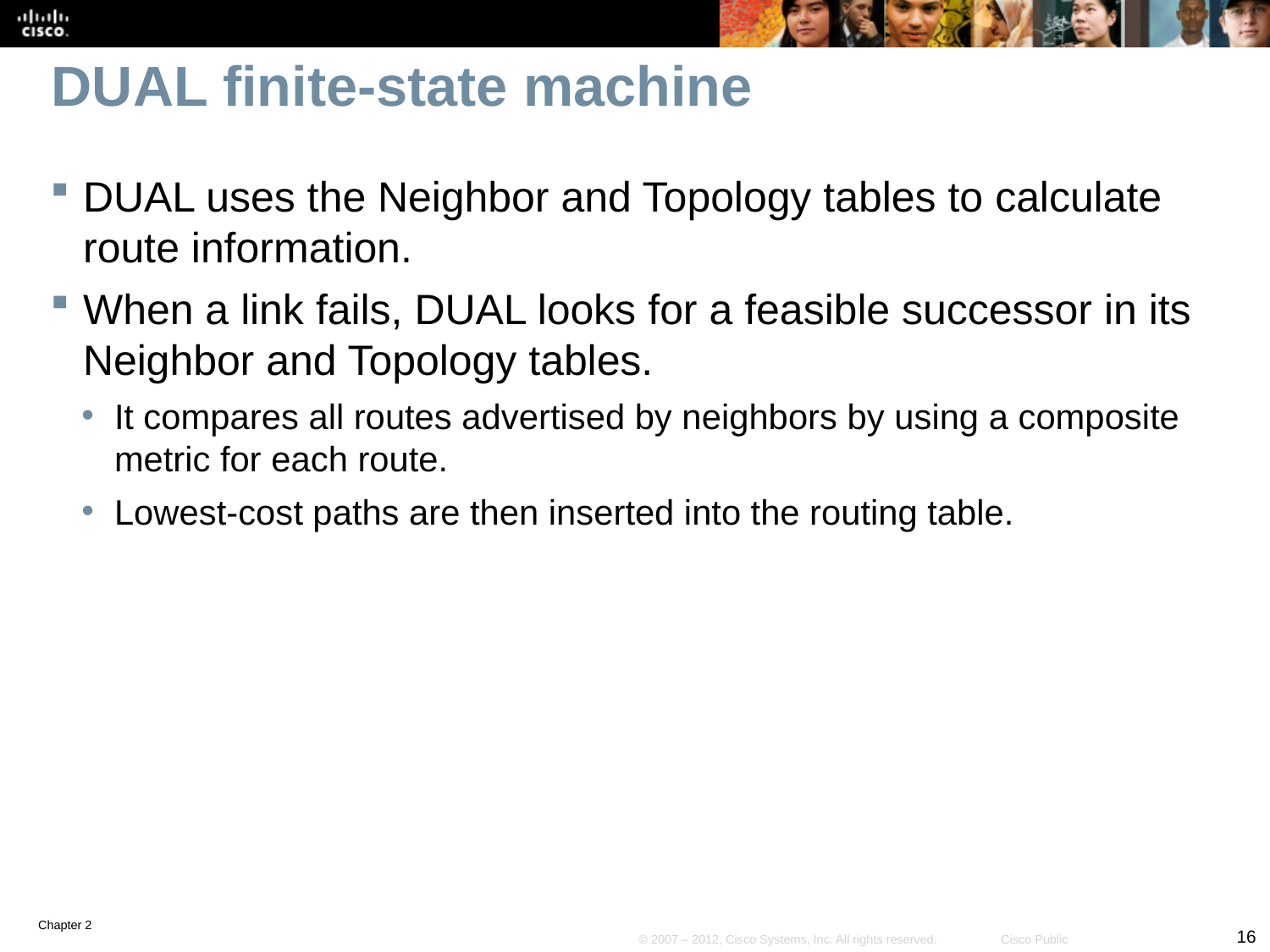

# DUAL finite-state machine
DUAL uses the Neighbor and Topology tables to calculate route information.
When a link fails, DUAL looks for a feasible successor in its Neighbor and Topology tables.
It compares all routes advertised by neighbors by using a composite metric for each route.
Lowest-cost paths are then inserted into the routing table.